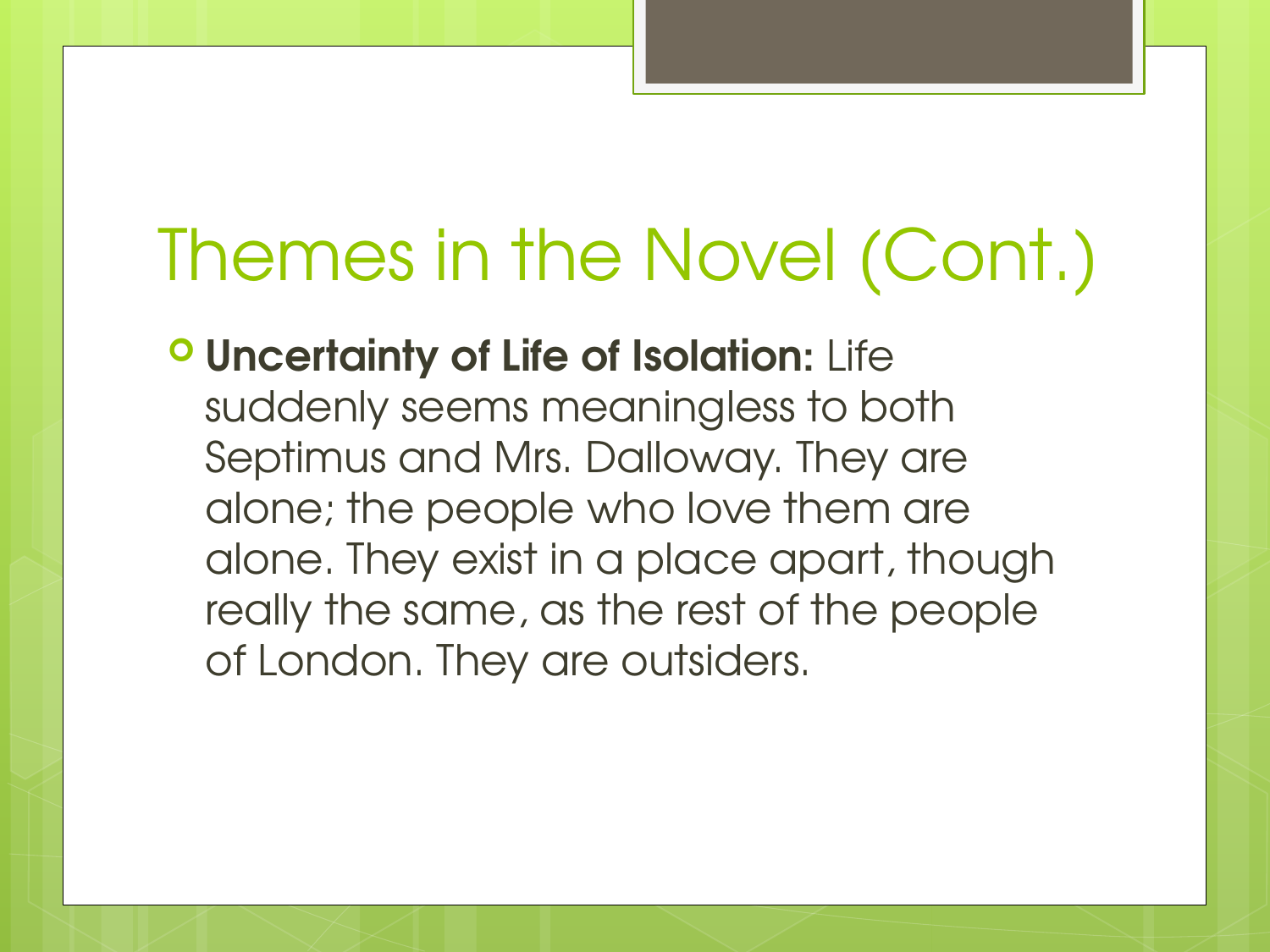

# Themes in the Novel (Cont.)
Uncertainty of Life of Isolation: Life suddenly seems meaningless to both Septimus and Mrs. Dalloway. They are alone; the people who love them are alone. They exist in a place apart, though really the same, as the rest of the people of London. They are outsiders.